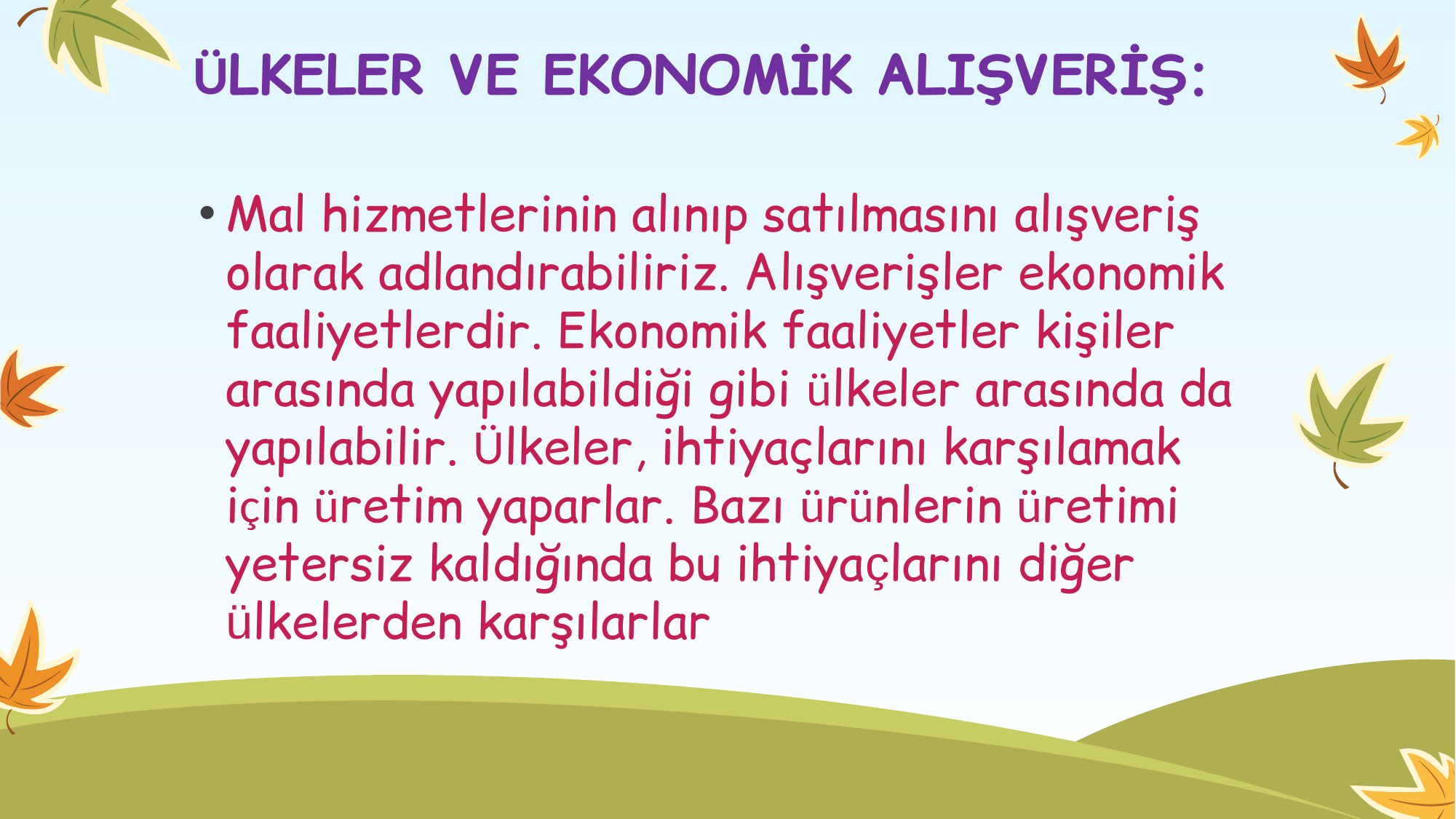

# ÜLKELER VE EKONOMİK ALIŞVERİŞ:
Mal hizmetlerinin alınıp satılmasını alışveriş olarak adlandırabiliriz. Alışverişler ekonomik faaliyetlerdir. Ekonomik faaliyetler kişiler arasında yapılabildiği gibi ülkeler arasında da yapılabilir. Ülkeler, ihtiyaçlarını karşılamak için üretim yaparlar. Bazı ürünlerin üretimi yetersiz kaldığında bu ihtiyaçlarını diğer ülkelerden karşılarlar